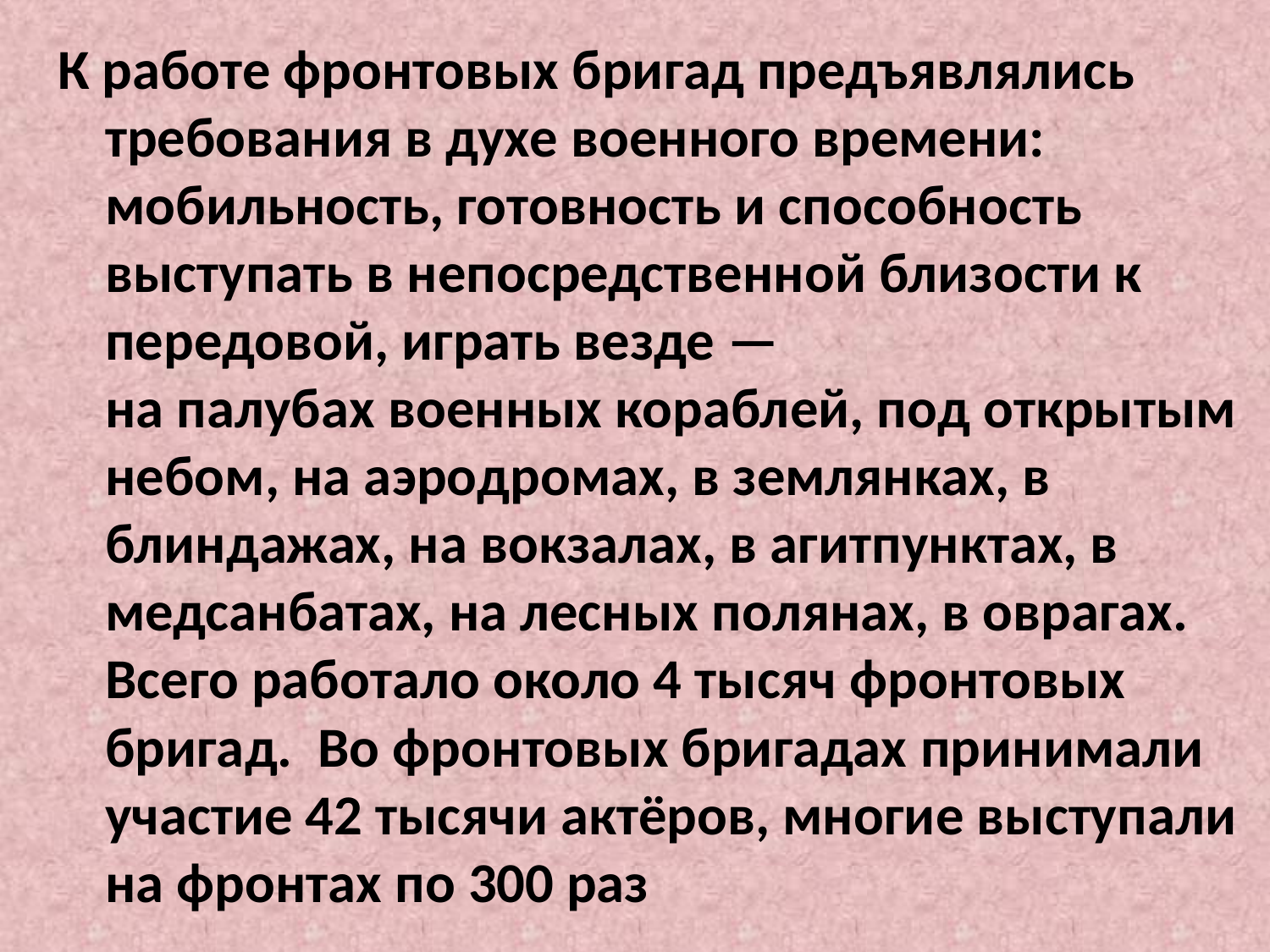

К работе фронтовых бригад предъявлялись требования в духе военного времени: мобильность, готовность и способность выступать в непосредственной близости к передовой, играть везде — на палубах военных кораблей, под открытым небом, на аэродромах, в землянках, в блиндажах, на вокзалах, в агитпунктах, в медсанбатах, на лесных полянах, в оврагах. Всего работало около 4 тысяч фронтовых бригад.  Во фронтовых бригадах принимали участие 42 тысячи актёров, многие выступали на фронтах по 300 раз

#